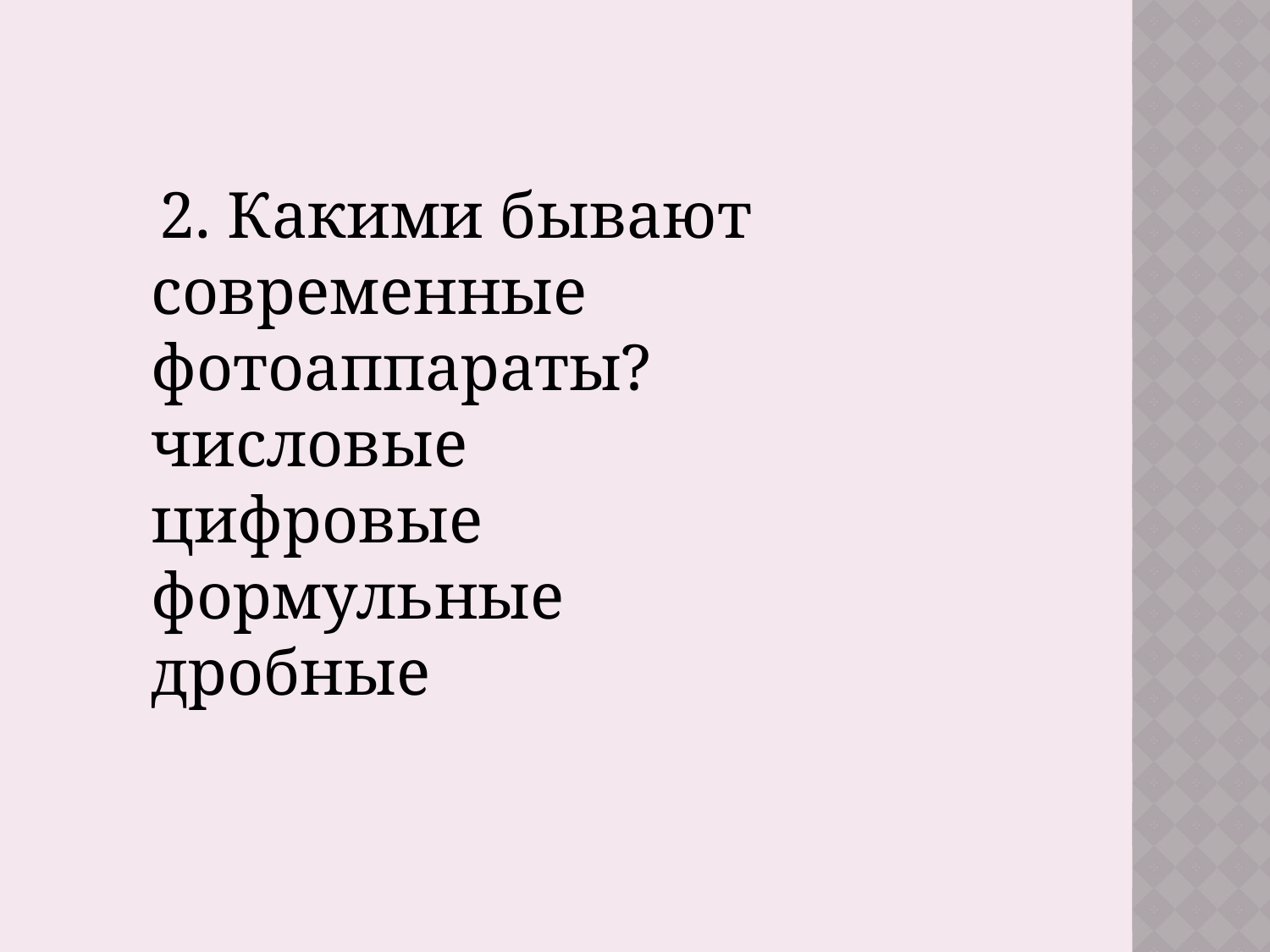

2. Какими бывают современные фотоаппараты?
числовые
цифровые
формульные
дробные